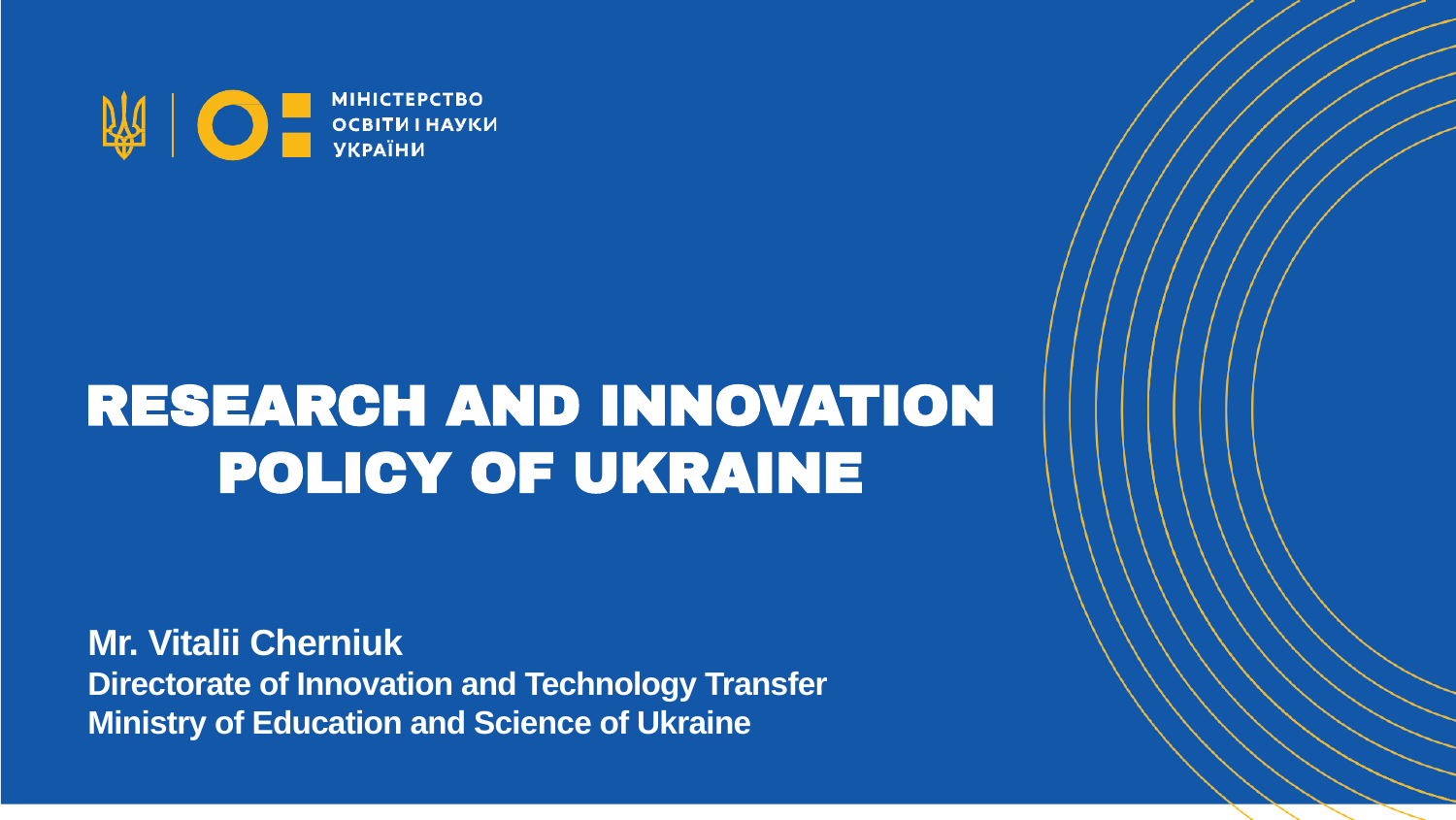

# RESEARCH AND INNOVATION POLICY OF UKRAINE
Mr. Vitalii Cherniuk
Directorate of Innovation and Technology Transfer
Ministry of Education and Science of Ukraine